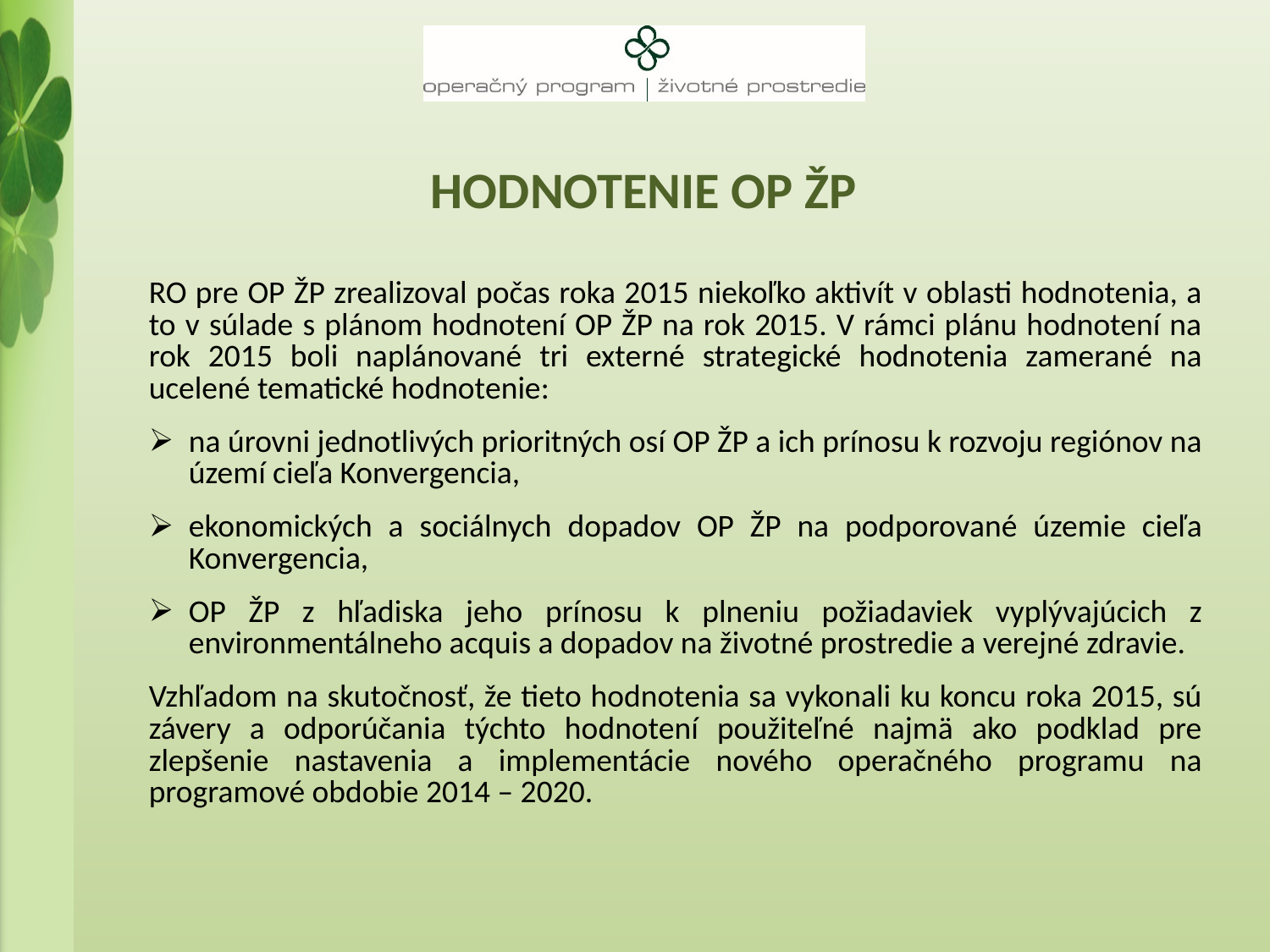

# hODNOTENIE OP ŽP
RO pre OP ŽP zrealizoval počas roka 2015 niekoľko aktivít v oblasti hodnotenia, a to v súlade s plánom hodnotení OP ŽP na rok 2015. V rámci plánu hodnotení na rok 2015 boli naplánované tri externé strategické hodnotenia zamerané na ucelené tematické hodnotenie:
na úrovni jednotlivých prioritných osí OP ŽP a ich prínosu k rozvoju regiónov na území cieľa Konvergencia,
ekonomických a sociálnych dopadov OP ŽP na podporované územie cieľa Konvergencia,
OP ŽP z hľadiska jeho prínosu k plneniu požiadaviek vyplývajúcich z environmentálneho acquis a dopadov na životné prostredie a verejné zdravie.
Vzhľadom na skutočnosť, že tieto hodnotenia sa vykonali ku koncu roka 2015, sú závery a odporúčania týchto hodnotení použiteľné najmä ako podklad pre zlepšenie nastavenia a implementácie nového operačného programu na programové obdobie 2014 – 2020.